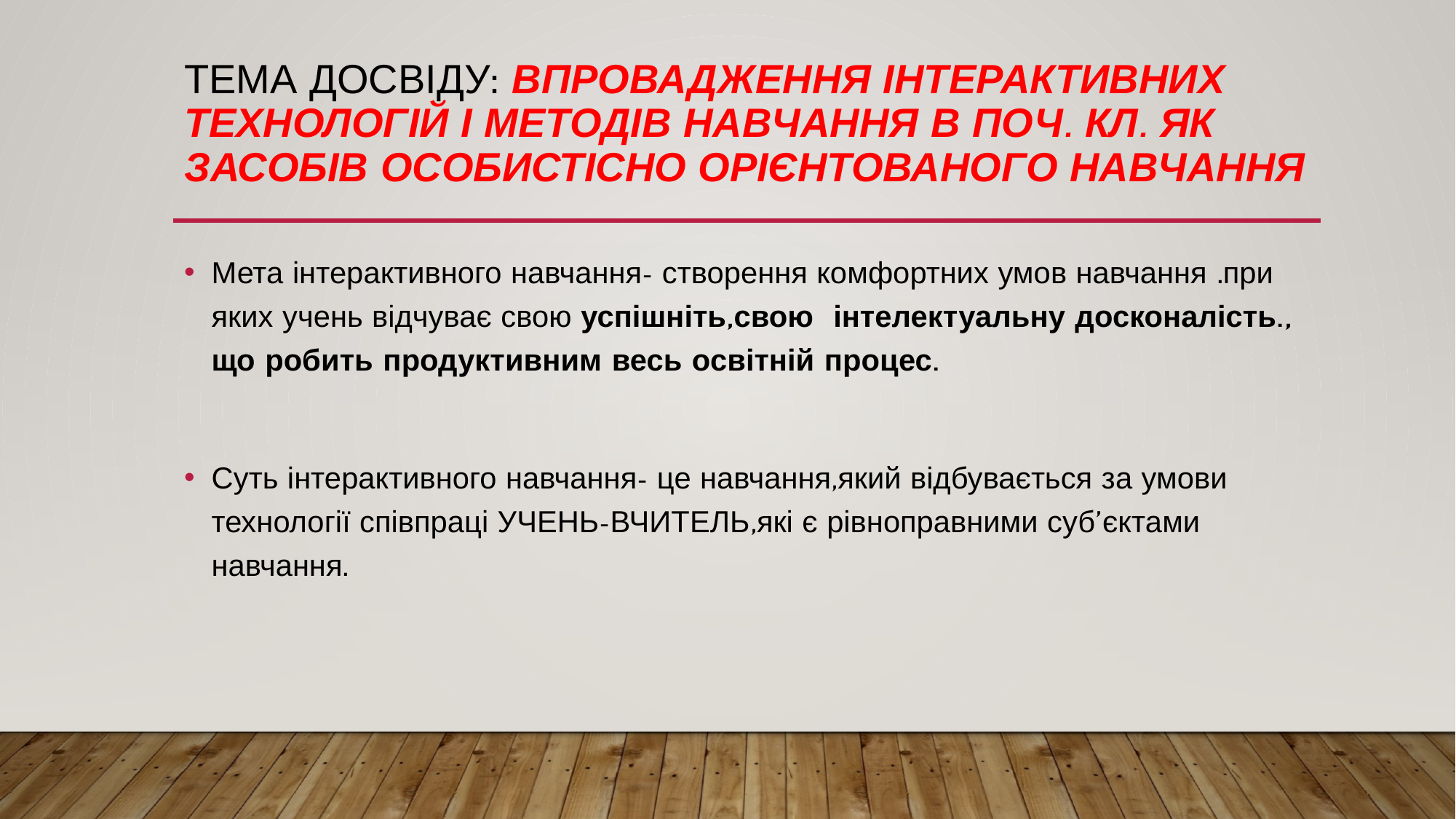

# Тема досвІду: Впровадження інтерактивних технологій і методів навчання в поч. Кл. як засобів особистісно орієнтованого навчання
Мета інтерактивного навчання- створення комфортних умов навчання .при яких учень відчуває свою успішніть,свою  інтелектуальну досконалість., що робить продуктивним весь освітній процес.

Суть інтерактивного навчання- це навчання,який відбувається за умови технології співпраці УЧЕНЬ-ВЧИТЕЛЬ,які є рівноправними суб’єктами навчання.